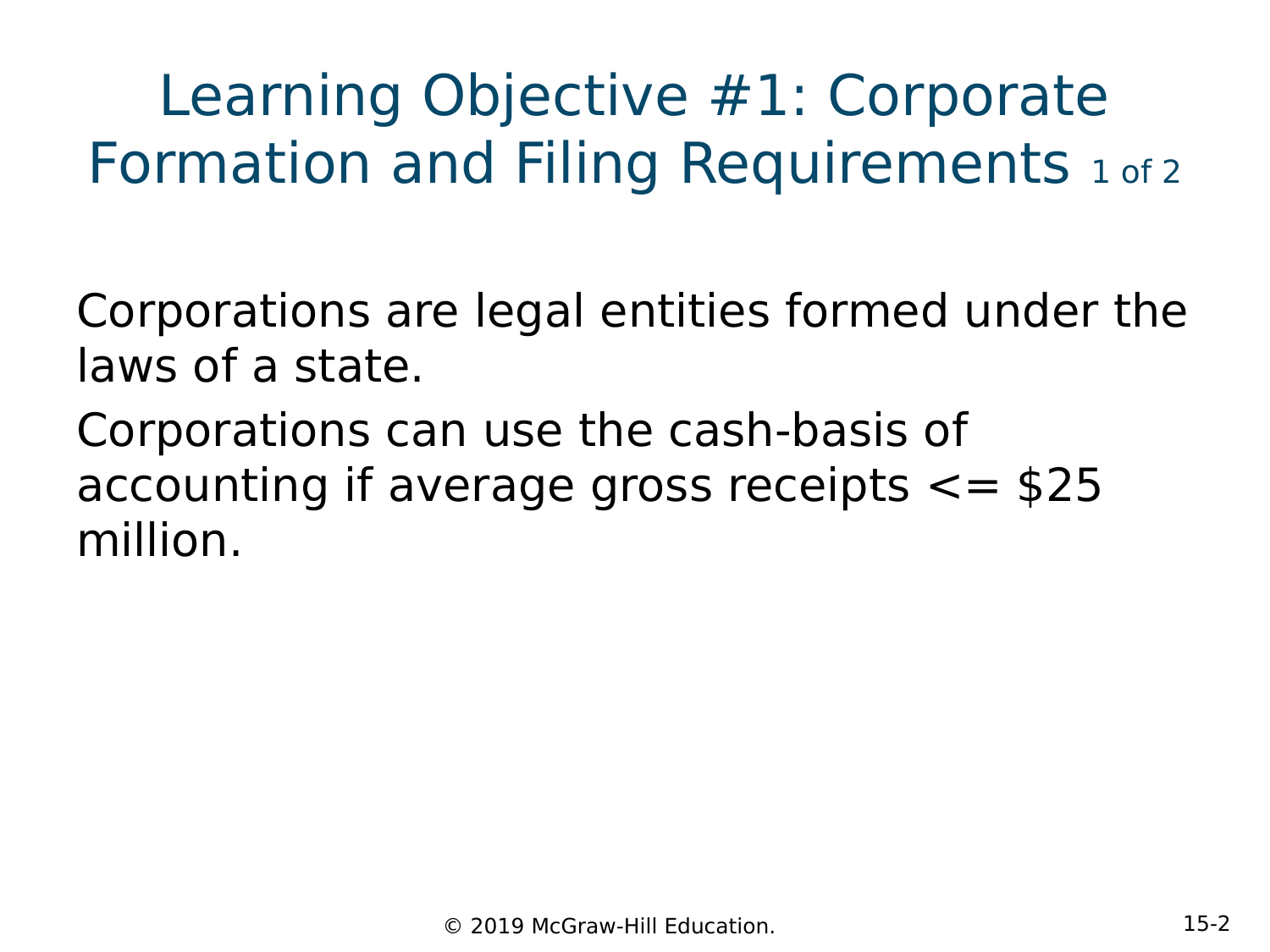

# Learning Objective #1: Corporate Formation and Filing Requirements 1 of 2
Corporations are legal entities formed under the laws of a state.
Corporations can use the cash-basis of accounting if average gross receipts <= $25 million.